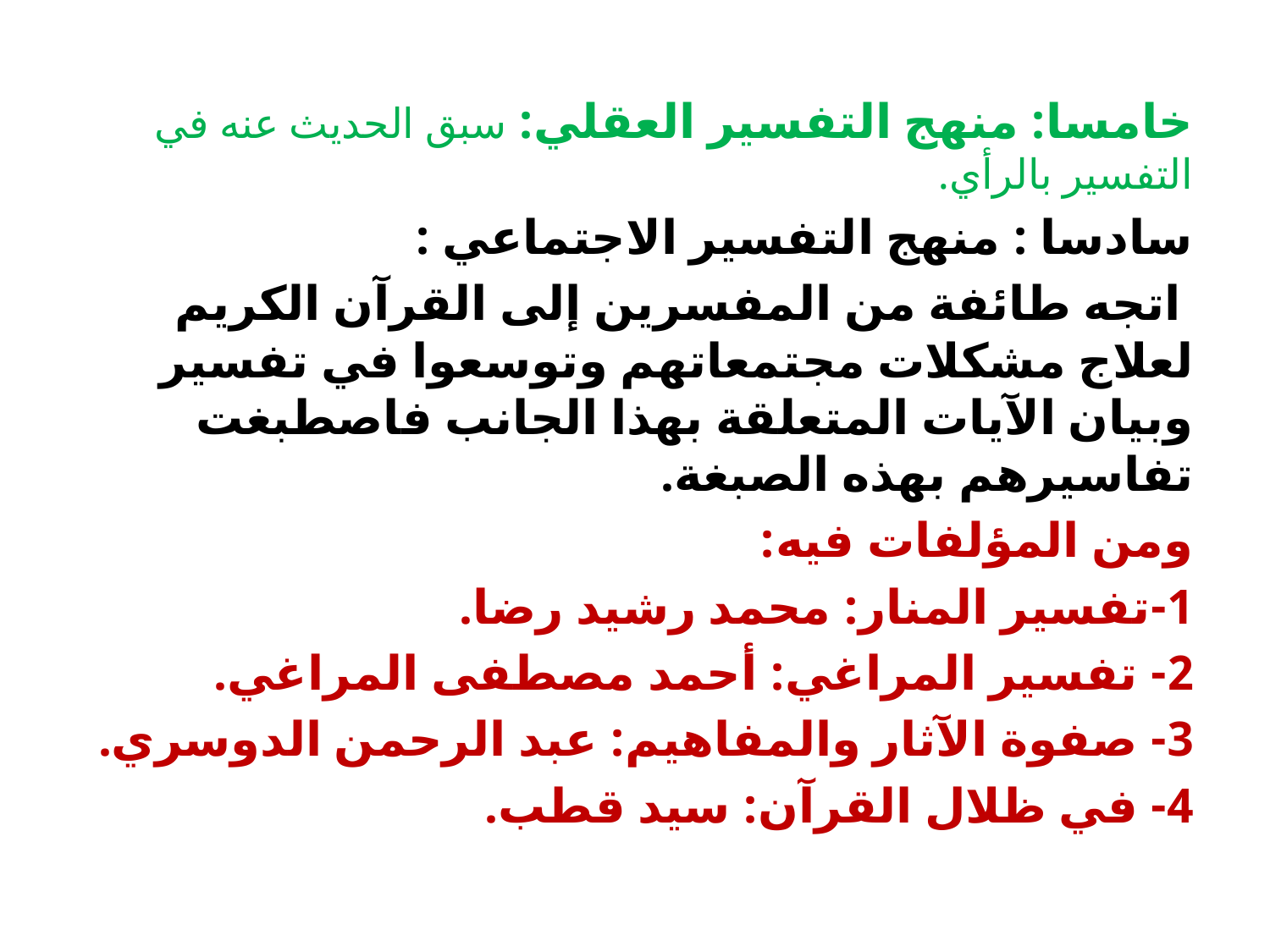

خامسا: منهج التفسير العقلي: سبق الحديث عنه في التفسير بالرأي.
سادسا : منهج التفسير الاجتماعي :
 اتجه طائفة من المفسرين إلى القرآن الكريم لعلاج مشكلات مجتمعاتهم وتوسعوا في تفسير وبيان الآيات المتعلقة بهذا الجانب فاصطبغت تفاسيرهم بهذه الصبغة.
ومن المؤلفات فيه:
1-تفسير المنار: محمد رشيد رضا.
2- تفسير المراغي: أحمد مصطفى المراغي.
3- صفوة الآثار والمفاهيم: عبد الرحمن الدوسري.
4- في ظلال القرآن: سيد قطب.